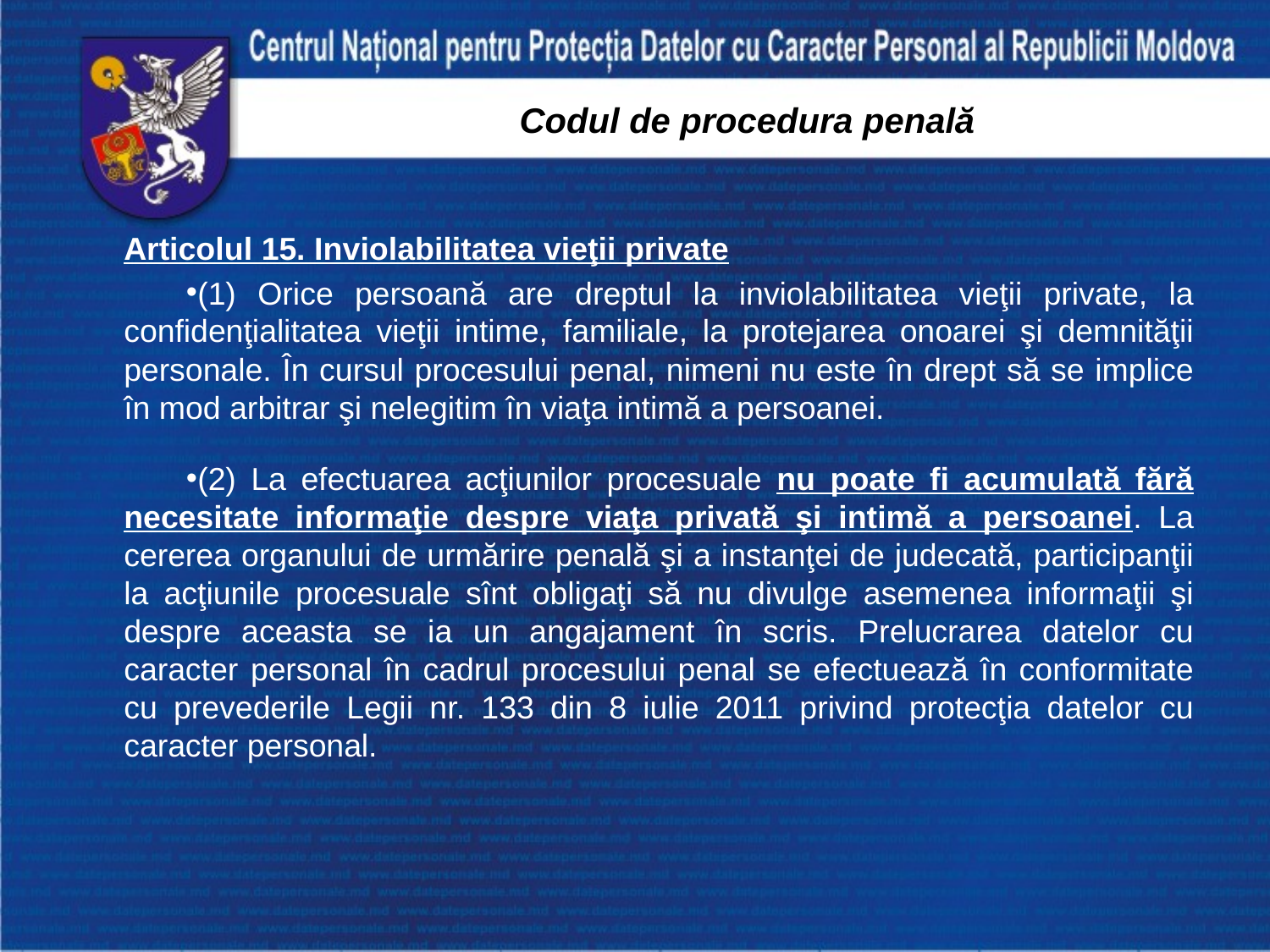

# Codul de procedura penală
Articolul 15. Inviolabilitatea vieţii private
(1) Orice persoană are dreptul la inviolabilitatea vieţii private, la confidenţialitatea vieţii intime, familiale, la protejarea onoarei şi demnităţii personale. În cursul procesului penal, nimeni nu este în drept să se implice în mod arbitrar şi nelegitim în viaţa intimă a persoanei.

(2) La efectuarea acţiunilor procesuale nu poate fi acumulată fără necesitate informaţie despre viaţa privată şi intimă a persoanei. La cererea organului de urmărire penală şi a instanţei de judecată, participanţii la acţiunile procesuale sînt obligaţi să nu divulge asemenea informaţii şi despre aceasta se ia un angajament în scris. Prelucrarea datelor cu caracter personal în cadrul procesului penal se efectuează în conformitate cu prevederile Legii nr. 133 din 8 iulie 2011 privind protecţia datelor cu caracter personal.